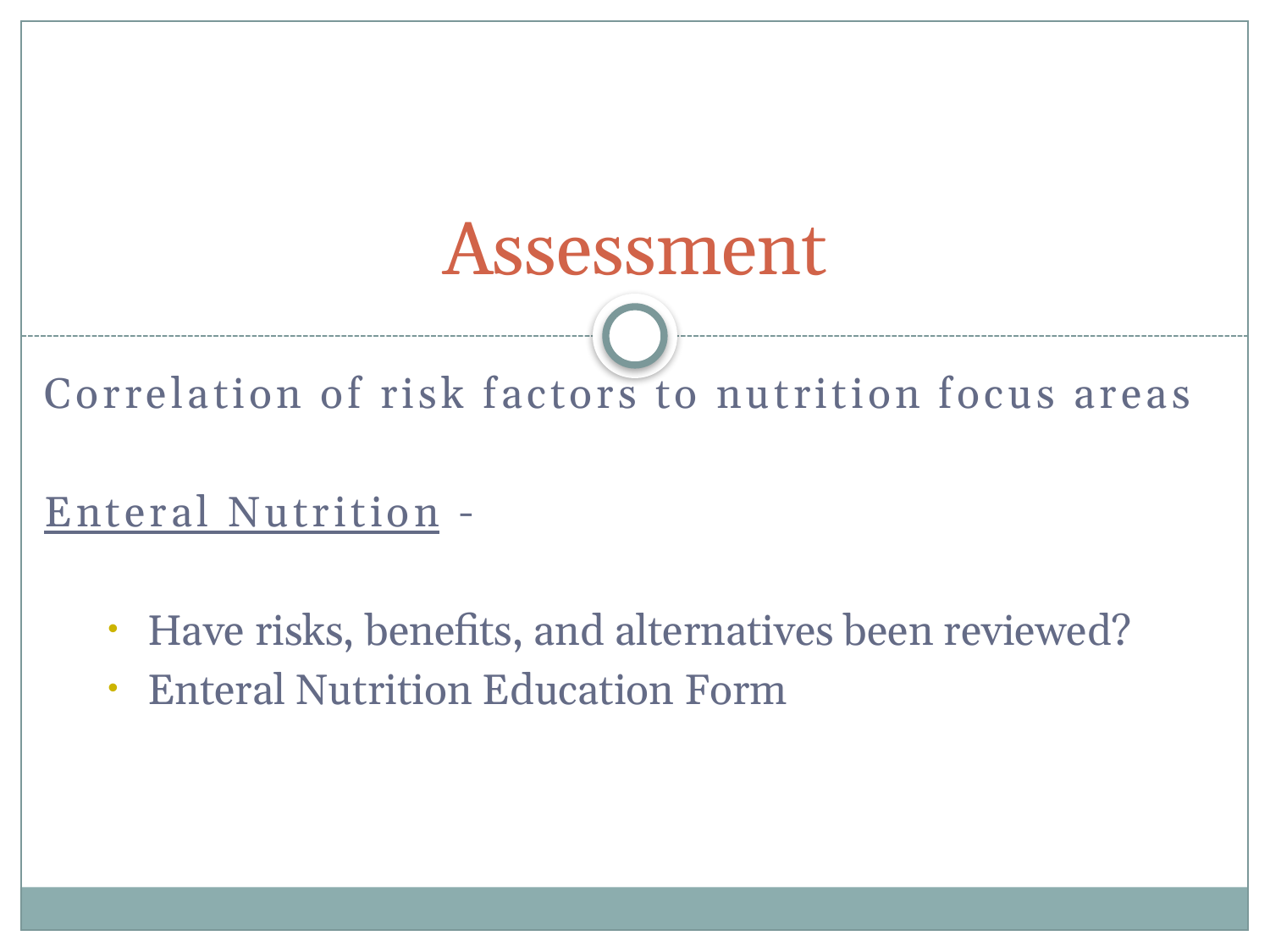

# Assessment
Correlation of risk factors to nutrition focus areas

Enteral Nutrition -

Have risks, benefits, and alternatives been reviewed?
Enteral Nutrition Education Form